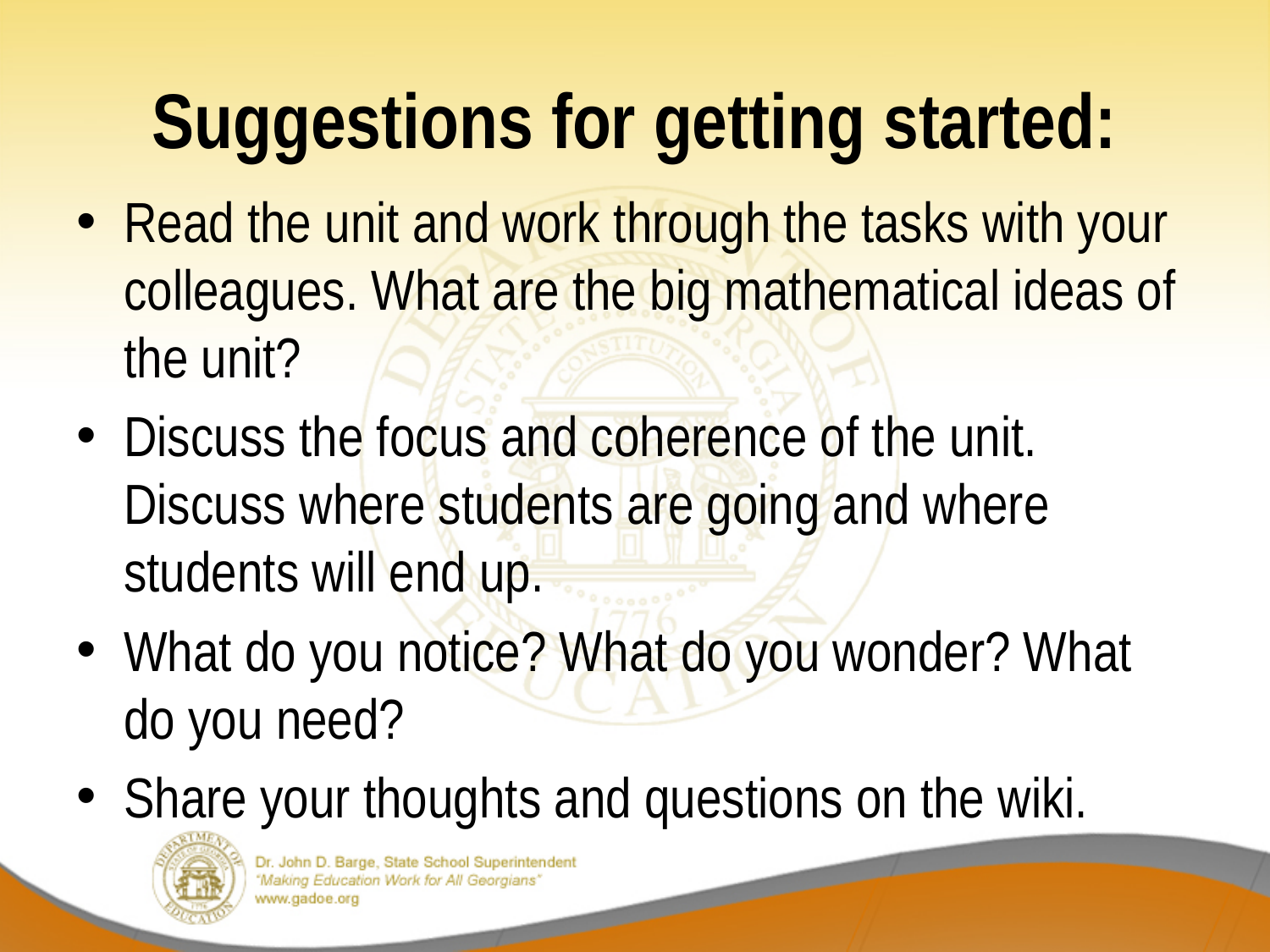

# Suggestions for getting started:
Read the unit and work through the tasks with your colleagues. What are the big mathematical ideas of the unit?
Discuss the focus and coherence of the unit.  Discuss where students are going and where students will end up.
What do you notice? What do you wonder? What do you need?
Share your thoughts and questions on the wiki.